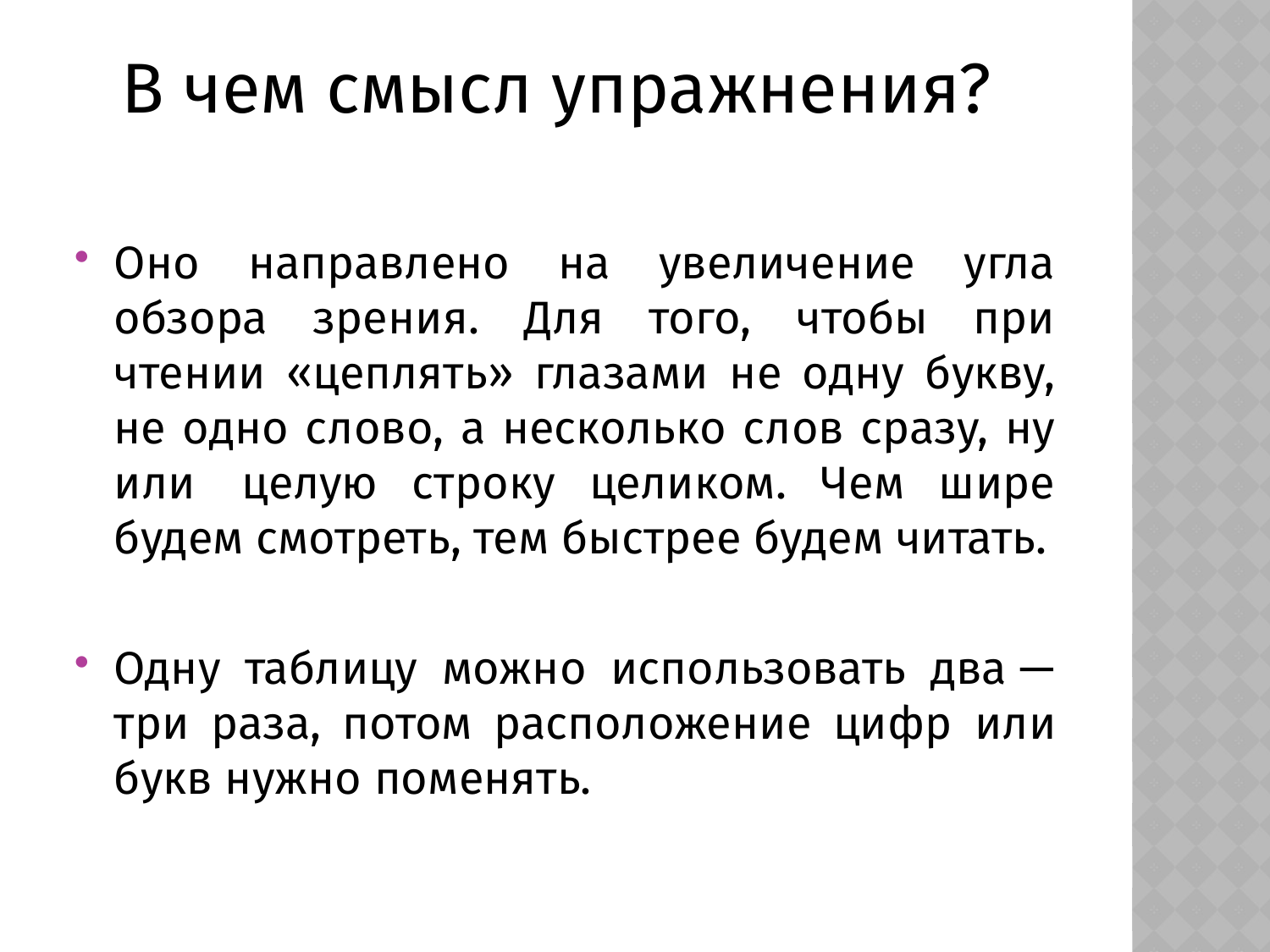

В чем смысл упражнения?

Оно направлено на увеличение угла обзора зрения. Для того, чтобы при чтении «цеплять» глазами не одну букву, не одно слово, а несколько слов сразу, ну или  целую строку целиком. Чем шире будем смотреть, тем быстрее будем читать.

Одну таблицу можно использовать два — три раза, потом расположение цифр или букв нужно поменять.

#